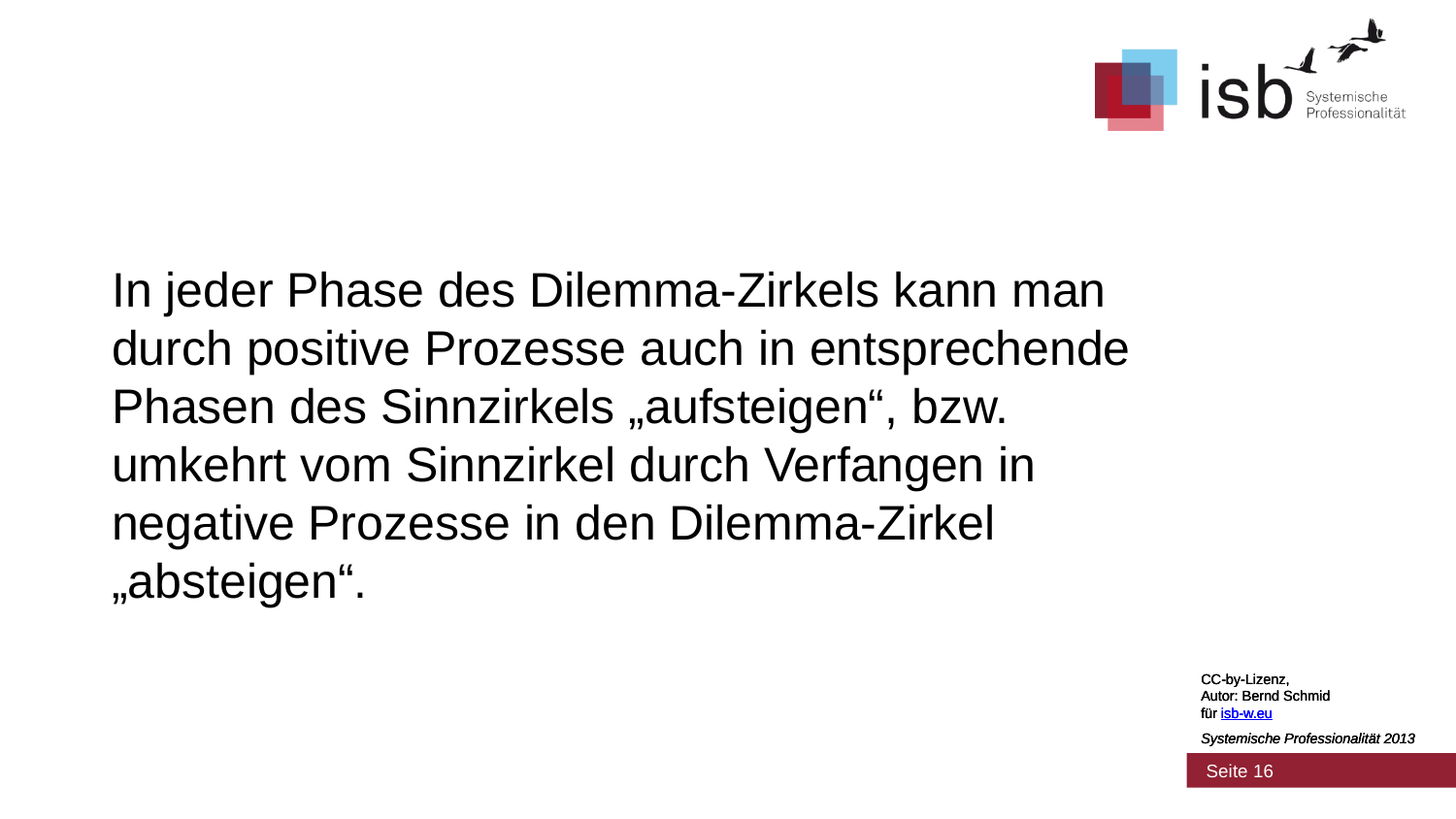

In jeder Phase des Dilemma-Zirkels kann man durch positive Prozesse auch in entsprechende Phasen des Sinnzirkels „aufsteigen“, bzw. umkehrt vom Sinnzirkel durch Verfangen in negative Prozesse in den Dilemma-Zirkel „absteigen“.

CC-by-Lizenz,
Autor: Bernd Schmid
für isb-w.eu
Systemische Professionalität 2013

CC-by-Lizenz,
Autor: Bernd Schmid
für isb-w.eu
Systemische Professionalität 2013
 Seite 16